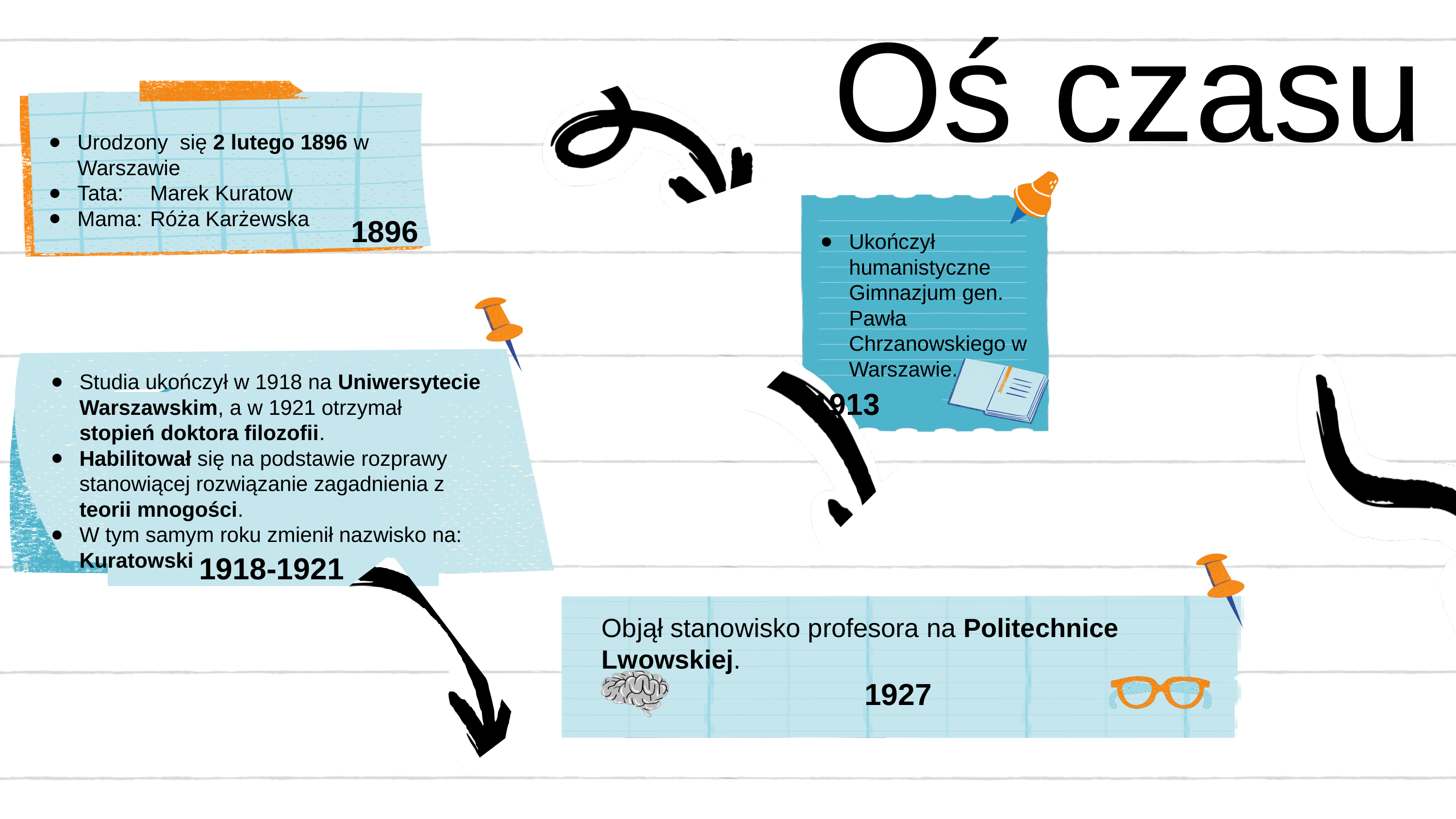

Oś czasu

Urodzony  się 2 lutego 1896 w Warszawie
Tata:	Marek Kuratow
Mama:	Róża Karżewska

1896
Ukończył humanistyczne Gimnazjum gen. Pawła Chrzanowskiego w Warszawie.

Studia ukończył w 1918 na Uniwersytecie Warszawskim, a w 1921 otrzymał stopień doktora filozofii.
Habilitował się na podstawie rozprawy stanowiącej rozwiązanie zagadnienia z teorii mnogości.
W tym samym roku zmienił nazwisko na: Kuratowski
1913

1918-1921

Objął stanowisko profesora na Politechnice Lwowskiej.

1927